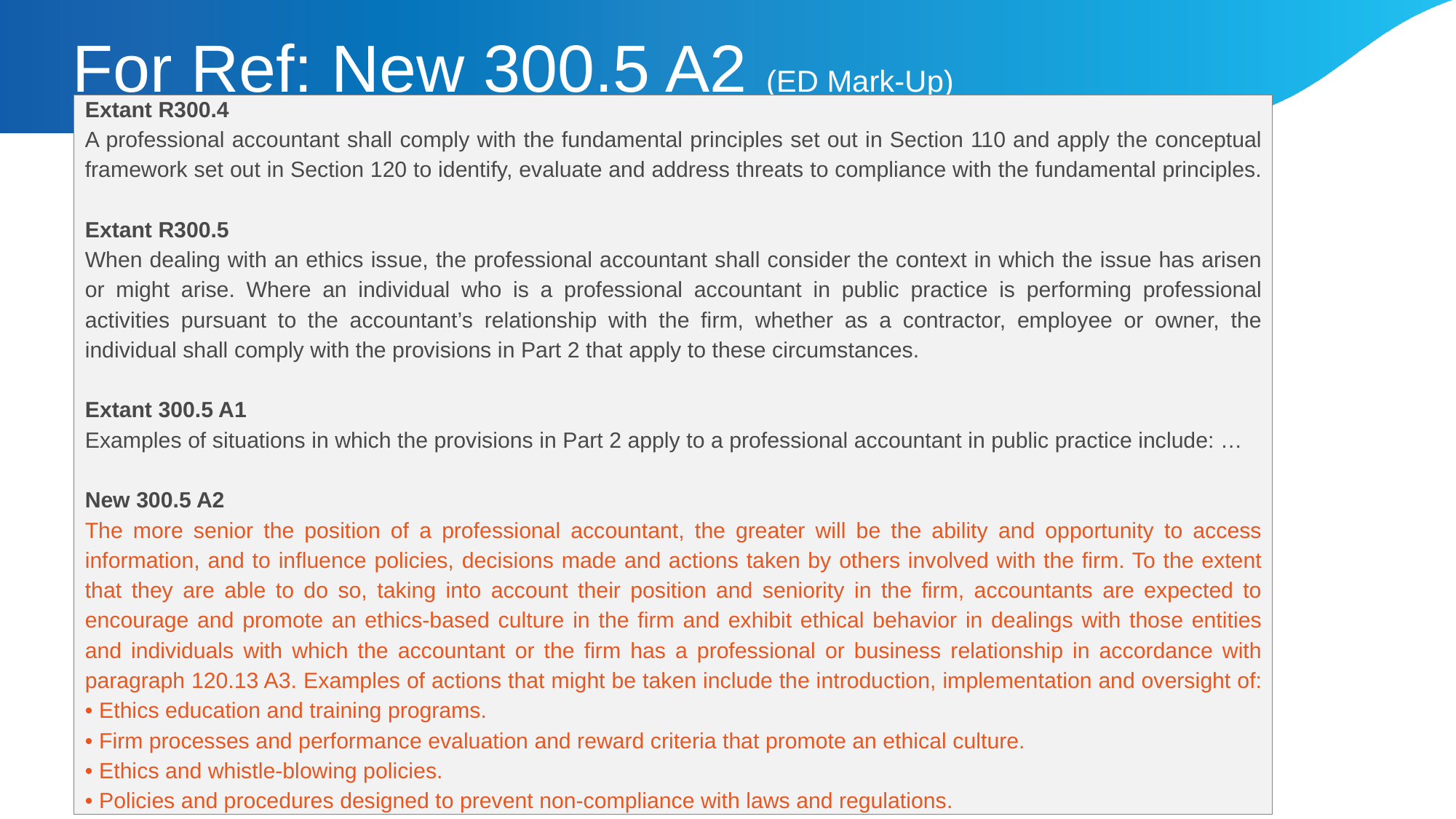

# For Ref: New 300.5 A2 (ED Mark-Up)
Extant R300.4
A professional accountant shall comply with the fundamental principles set out in Section 110 and apply the conceptual framework set out in Section 120 to identify, evaluate and address threats to compliance with the fundamental principles.

Extant R300.5
When dealing with an ethics issue, the professional accountant shall consider the context in which the issue has arisen or might arise. Where an individual who is a professional accountant in public practice is performing professional activities pursuant to the accountant’s relationship with the firm, whether as a contractor, employee or owner, the individual shall comply with the provisions in Part 2 that apply to these circumstances.

Extant 300.5 A1
Examples of situations in which the provisions in Part 2 apply to a professional accountant in public practice include: …

New 300.5 A2
The more senior the position of a professional accountant, the greater will be the ability and opportunity to access information, and to influence policies, decisions made and actions taken by others involved with the firm. To the extent that they are able to do so, taking into account their position and seniority in the firm, accountants are expected to encourage and promote an ethics-based culture in the firm and exhibit ethical behavior in dealings with those entities and individuals with which the accountant or the firm has a professional or business relationship in accordance with paragraph 120.13 A3. Examples of actions that might be taken include the introduction, implementation and oversight of:
• Ethics education and training programs.
• Firm processes and performance evaluation and reward criteria that promote an ethical culture.
• Ethics and whistle-blowing policies.
• Policies and procedures designed to prevent non-compliance with laws and regulations.